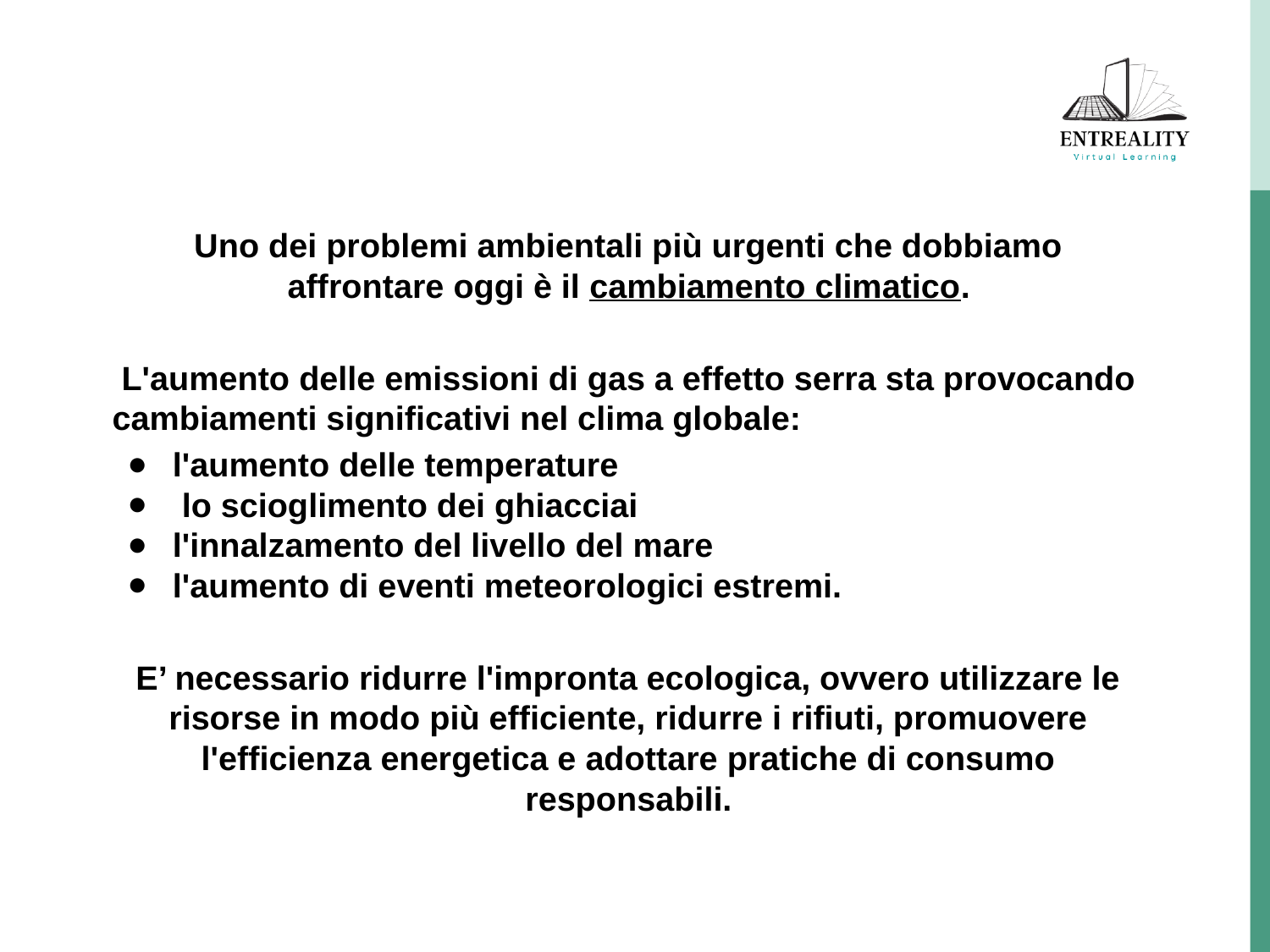

Uno dei problemi ambientali più urgenti che dobbiamo affrontare oggi è il cambiamento climatico.

 L'aumento delle emissioni di gas a effetto serra sta provocando cambiamenti significativi nel clima globale:
l'aumento delle temperature
 lo scioglimento dei ghiacciai
l'innalzamento del livello del mare
l'aumento di eventi meteorologici estremi.

E’ necessario ridurre l'impronta ecologica, ovvero utilizzare le risorse in modo più efficiente, ridurre i rifiuti, promuovere l'efficienza energetica e adottare pratiche di consumo responsabili.